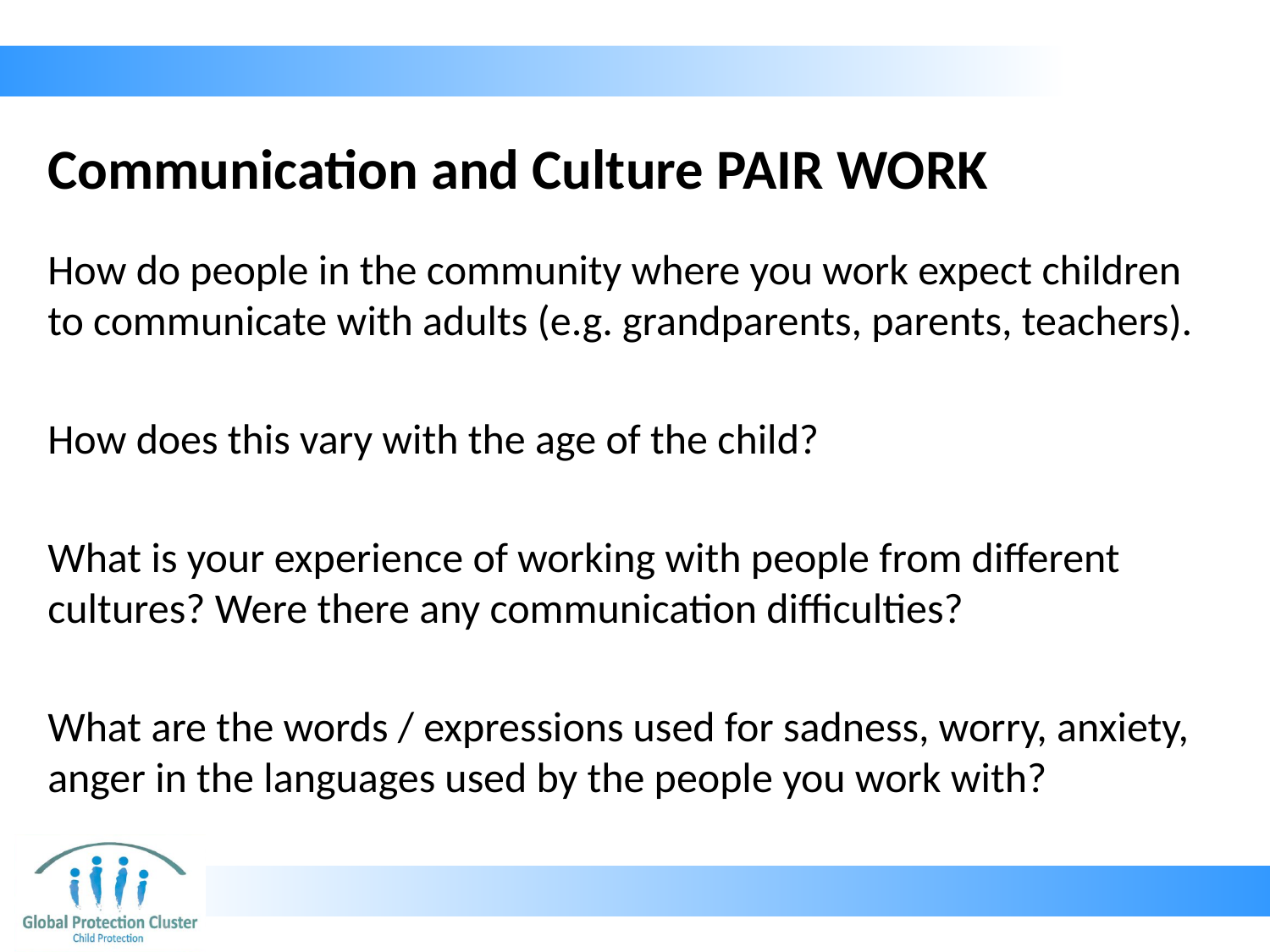

# Communication and Culture PAIR WORK
How do people in the community where you work expect children to communicate with adults (e.g. grandparents, parents, teachers).

How does this vary with the age of the child?

What is your experience of working with people from different cultures? Were there any communication difficulties?

What are the words / expressions used for sadness, worry, anxiety, anger in the languages used by the people you work with?